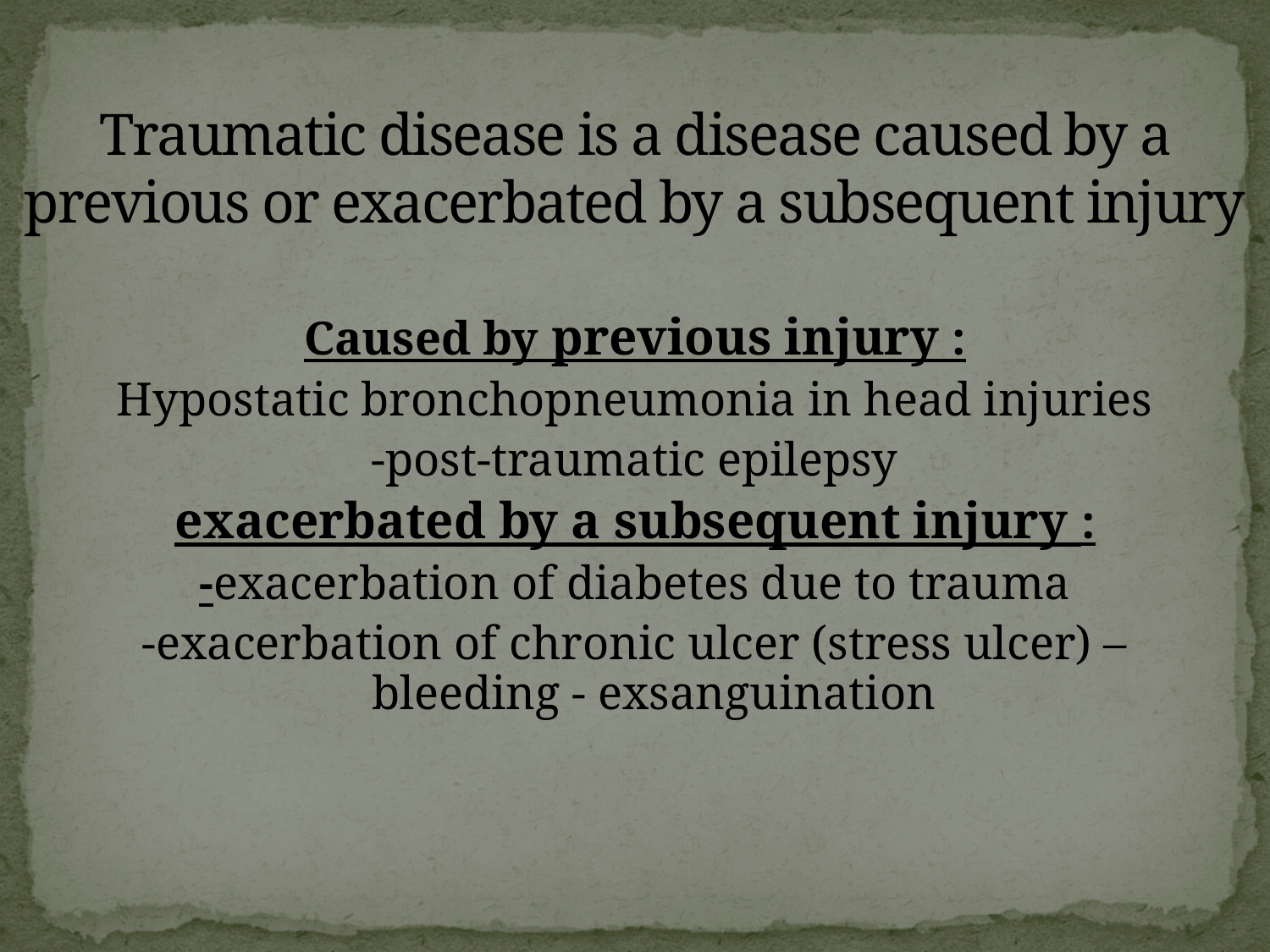

# Traumatic disease is a disease caused by a previous or exacerbated by a subsequent injury
Caused by previous injury :
Hypostatic bronchopneumonia in head injuries
-post-traumatic epilepsy
exacerbated by a subsequent injury :
-exacerbation of diabetes due to trauma
-exacerbation of chronic ulcer (stress ulcer) – bleeding - exsanguination